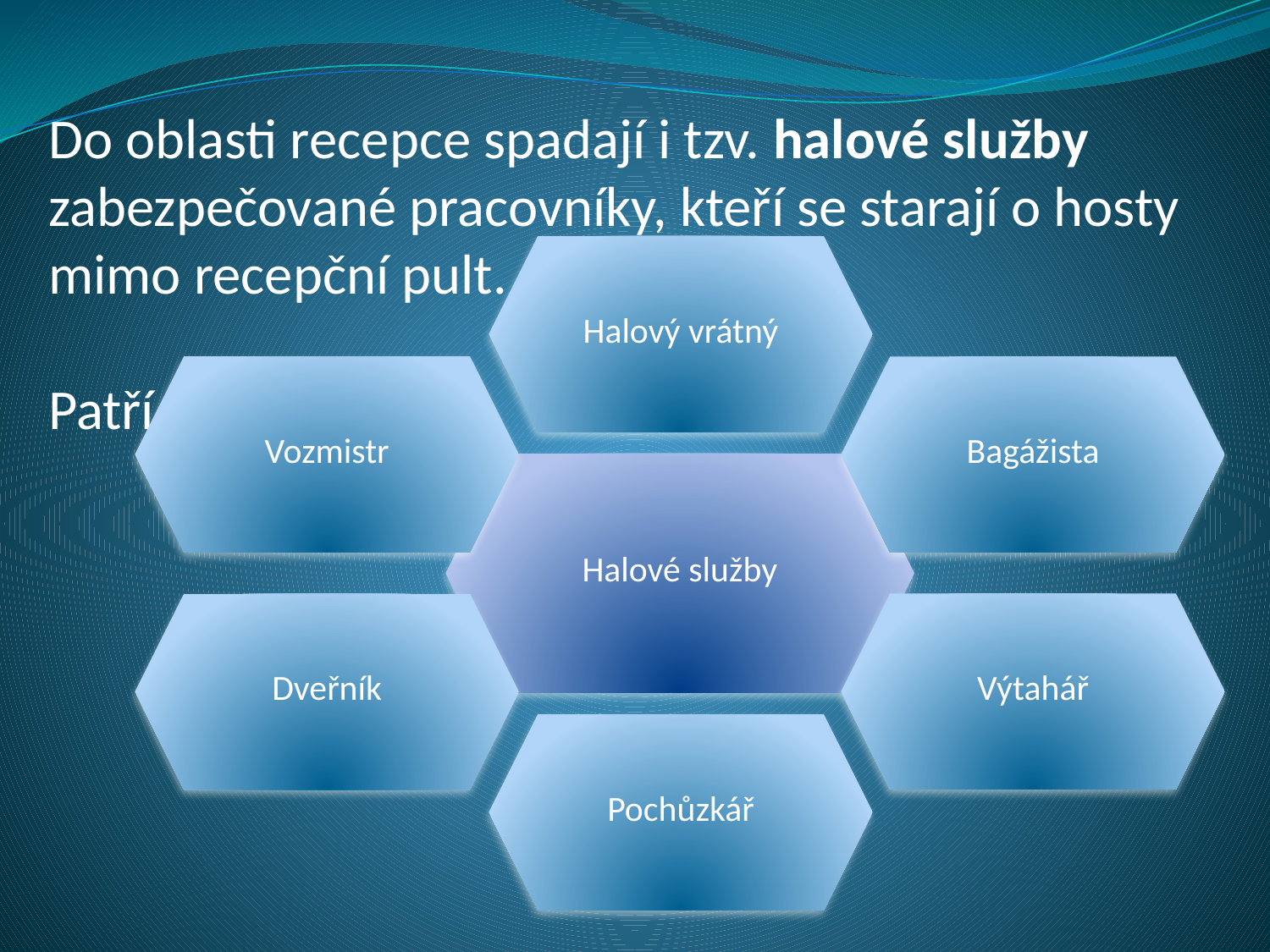

Do oblasti recepce spadají i tzv. halové služby zabezpečované pracovníky, kteří se starají o hosty mimo recepční pult.

Patří zde:
Halové služby
Halový vrátný
Bagážista
Výtahář
Pochůzkář
Dveřník
Vozmistr